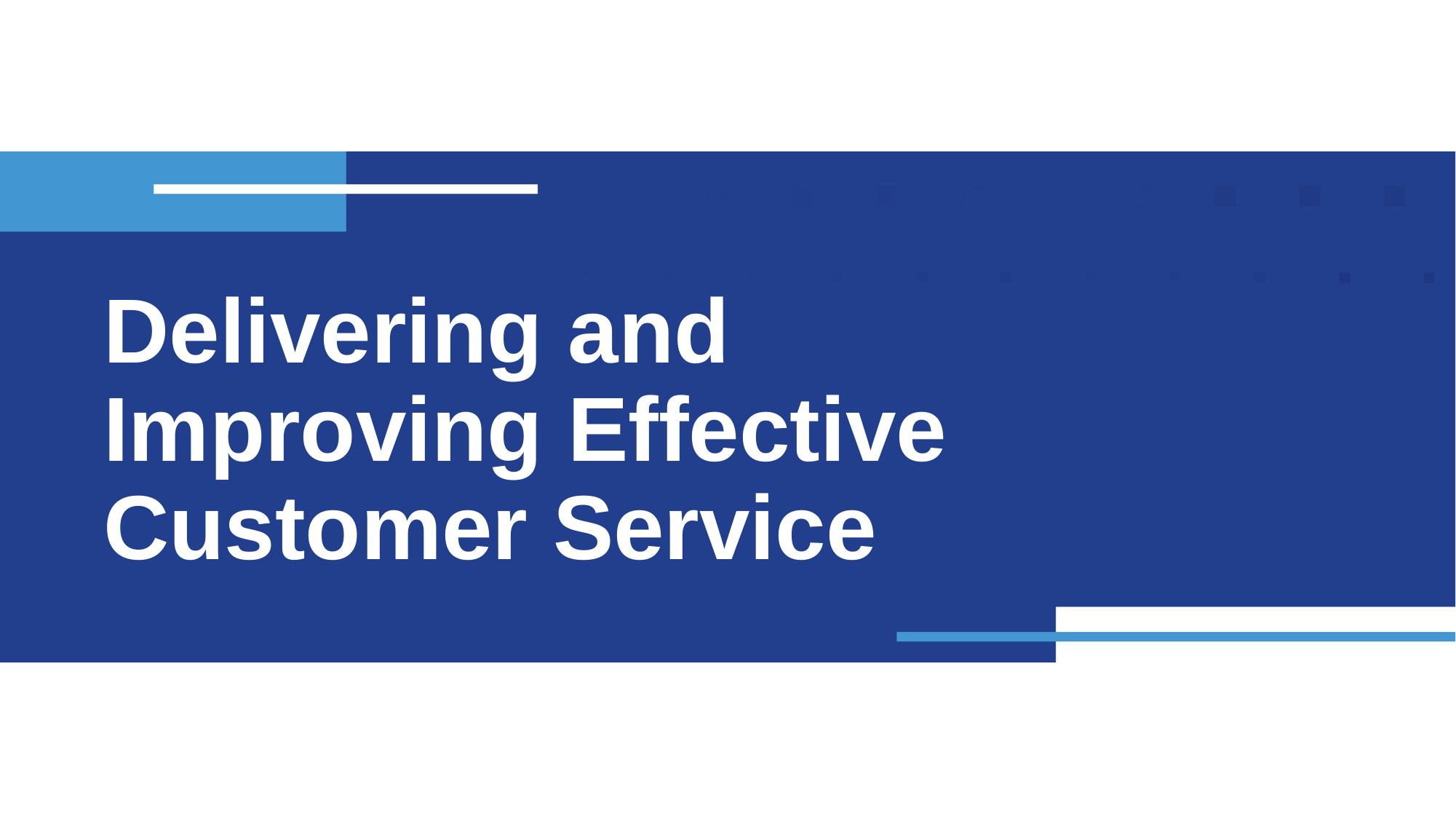

# Delivering and Improving Effective Customer Service